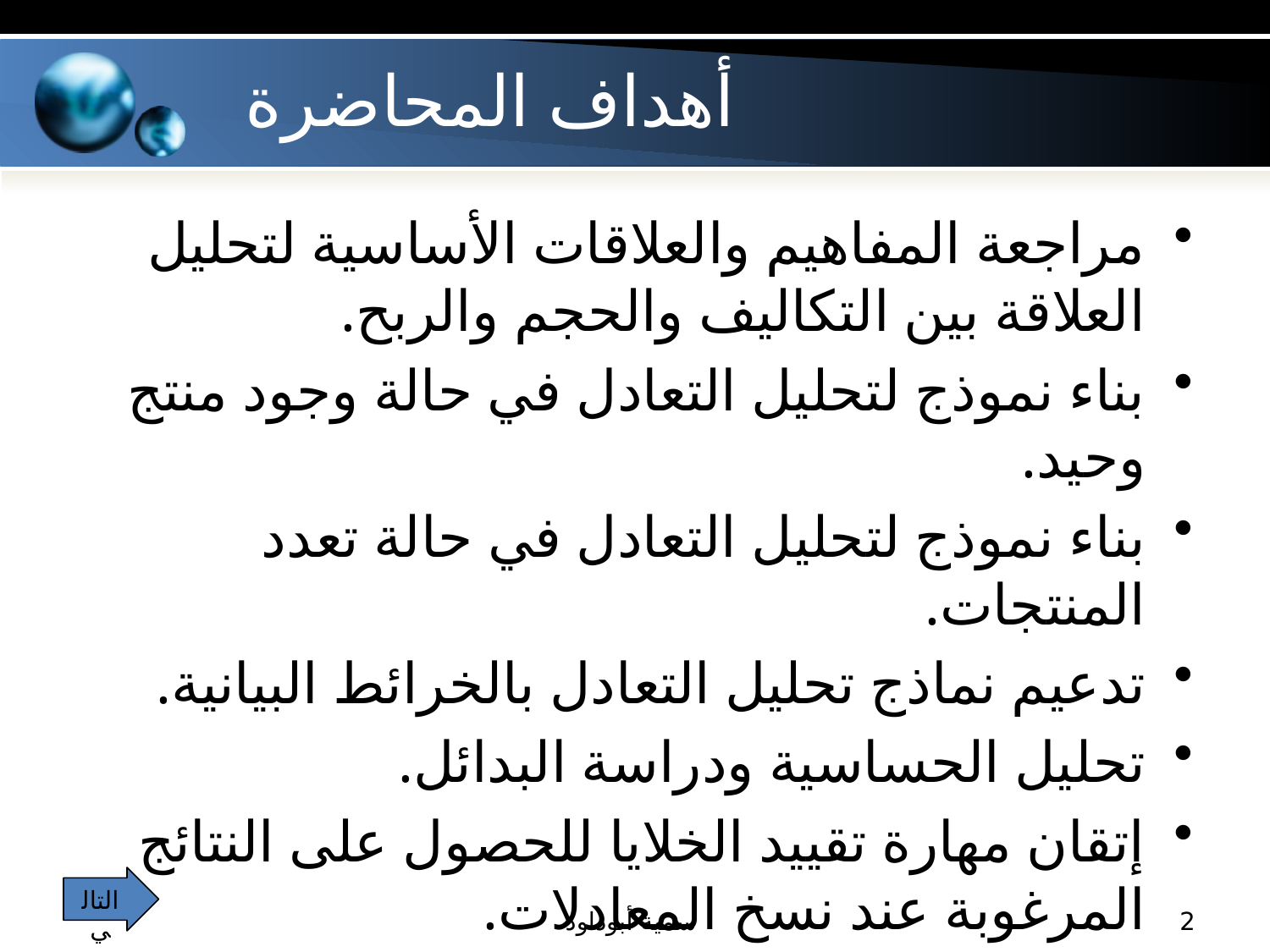

# أهداف المحاضرة
مراجعة المفاهيم والعلاقات الأساسية لتحليل العلاقة بين التكاليف والحجم والربح.
بناء نموذج لتحليل التعادل في حالة وجود منتج وحيد.
بناء نموذج لتحليل التعادل في حالة تعدد المنتجات.
تدعيم نماذج تحليل التعادل بالخرائط البيانية.
تحليل الحساسية ودراسة البدائل.
إتقان مهارة تقييد الخلايا للحصول على النتائج المرغوبة عند نسخ المعادلات.
التالي
سمية أبوداود
2